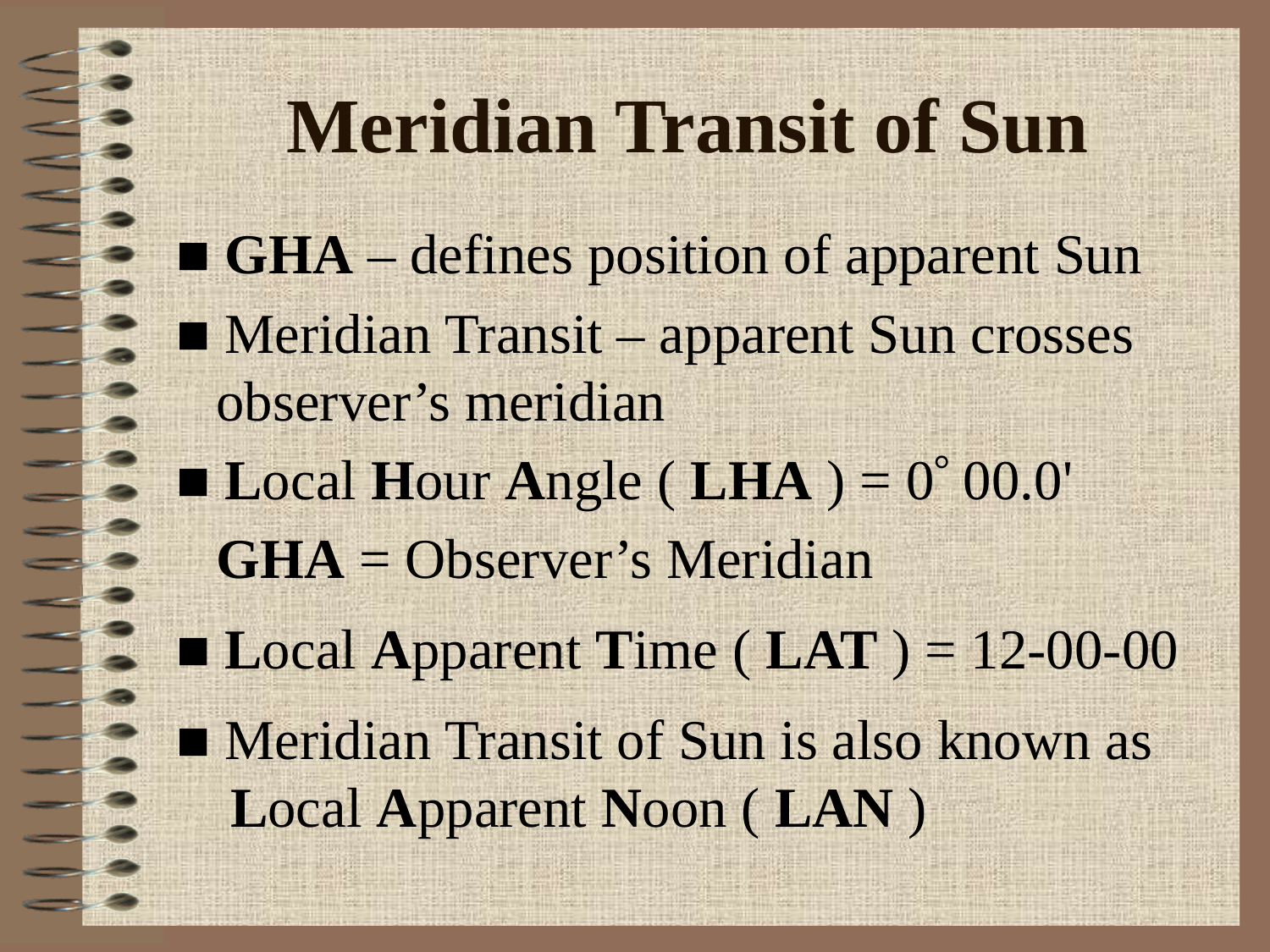

Meridian Transit of Sun
■ GHA – defines position of apparent Sun
■ Meridian Transit – apparent Sun crosses observer’s meridian
■ Local Hour Angle ( LHA ) = 0° 00.0'
	GHA = Observer’s Meridian
■ Local Apparent Time ( LAT ) = 12-00-00
■ Meridian Transit of Sun is also known as
 Local Apparent Noon ( LAN )